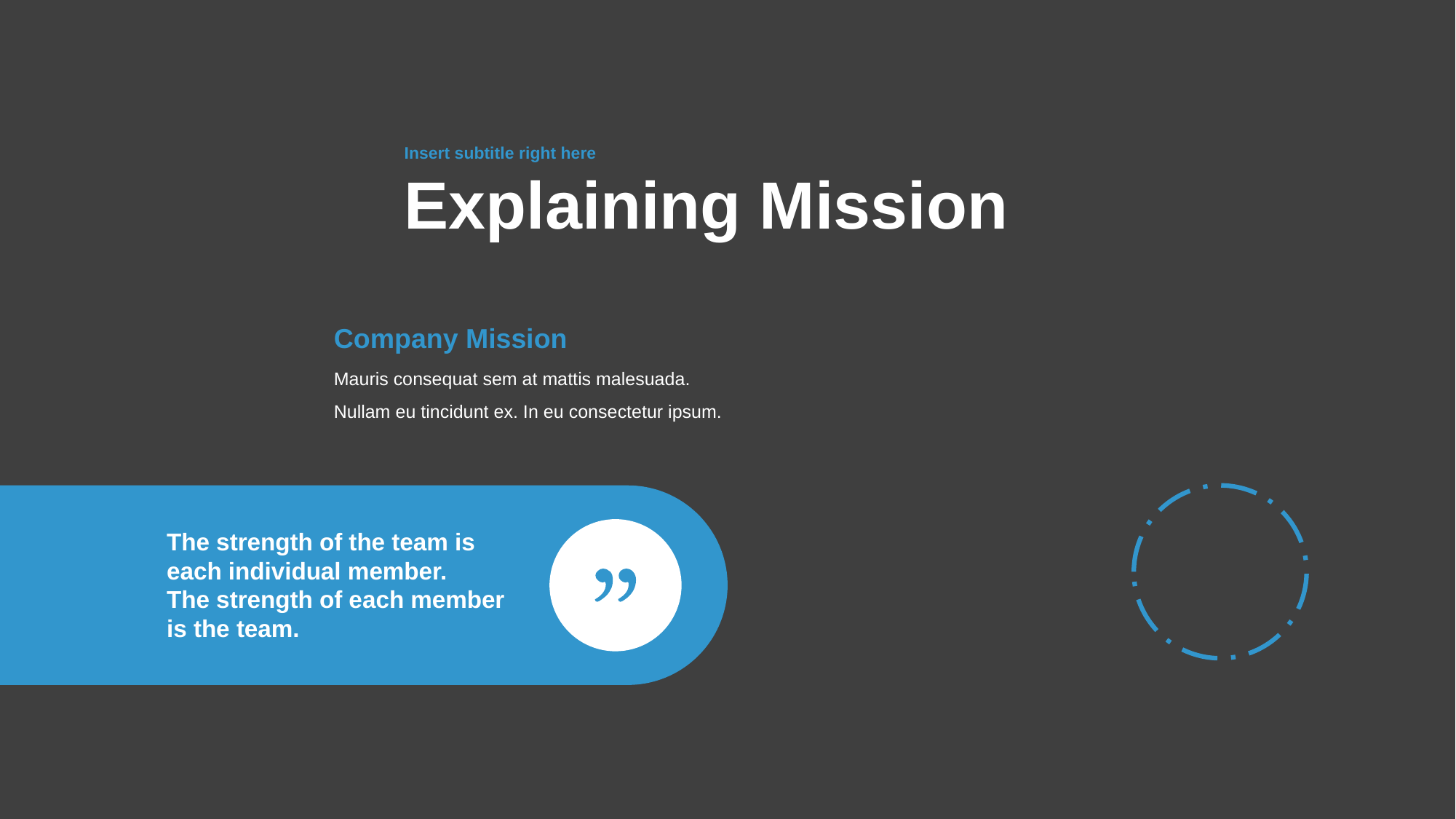

Insert subtitle right here
# Explaining Mission

Company Mission
Mauris consequat sem at mattis malesuada. Nullam eu tincidunt ex. In eu consectetur ipsum.

The strength of the team is each individual member.
The strength of each member is the team.